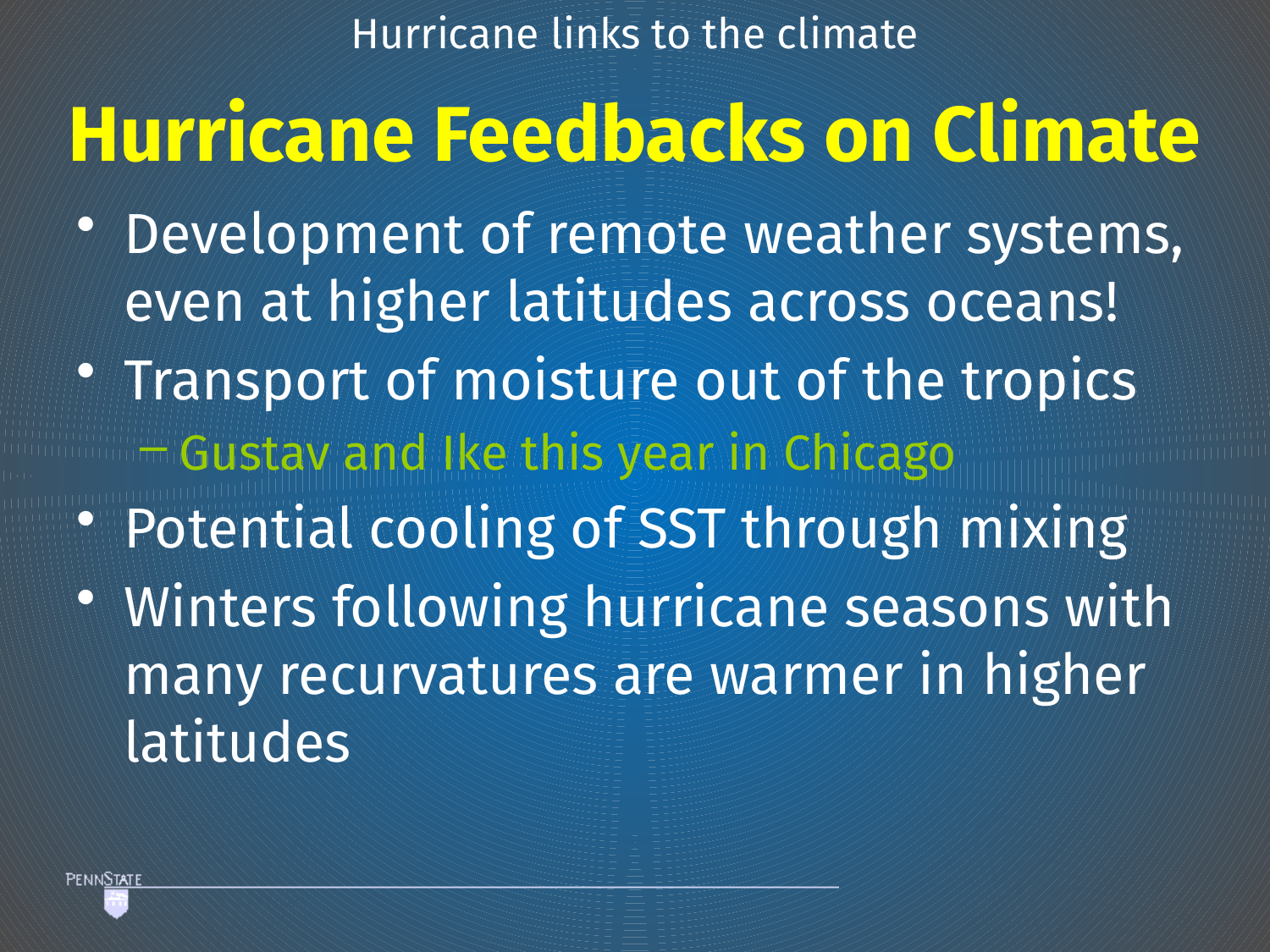

Hurricane links to the climate
# Hurricane Feedbacks on Climate
Development of remote weather systems, even at higher latitudes across oceans!
Transport of moisture out of the tropics
Gustav and Ike this year in Chicago
Potential cooling of SST through mixing
Winters following hurricane seasons with many recurvatures are warmer in higher latitudes